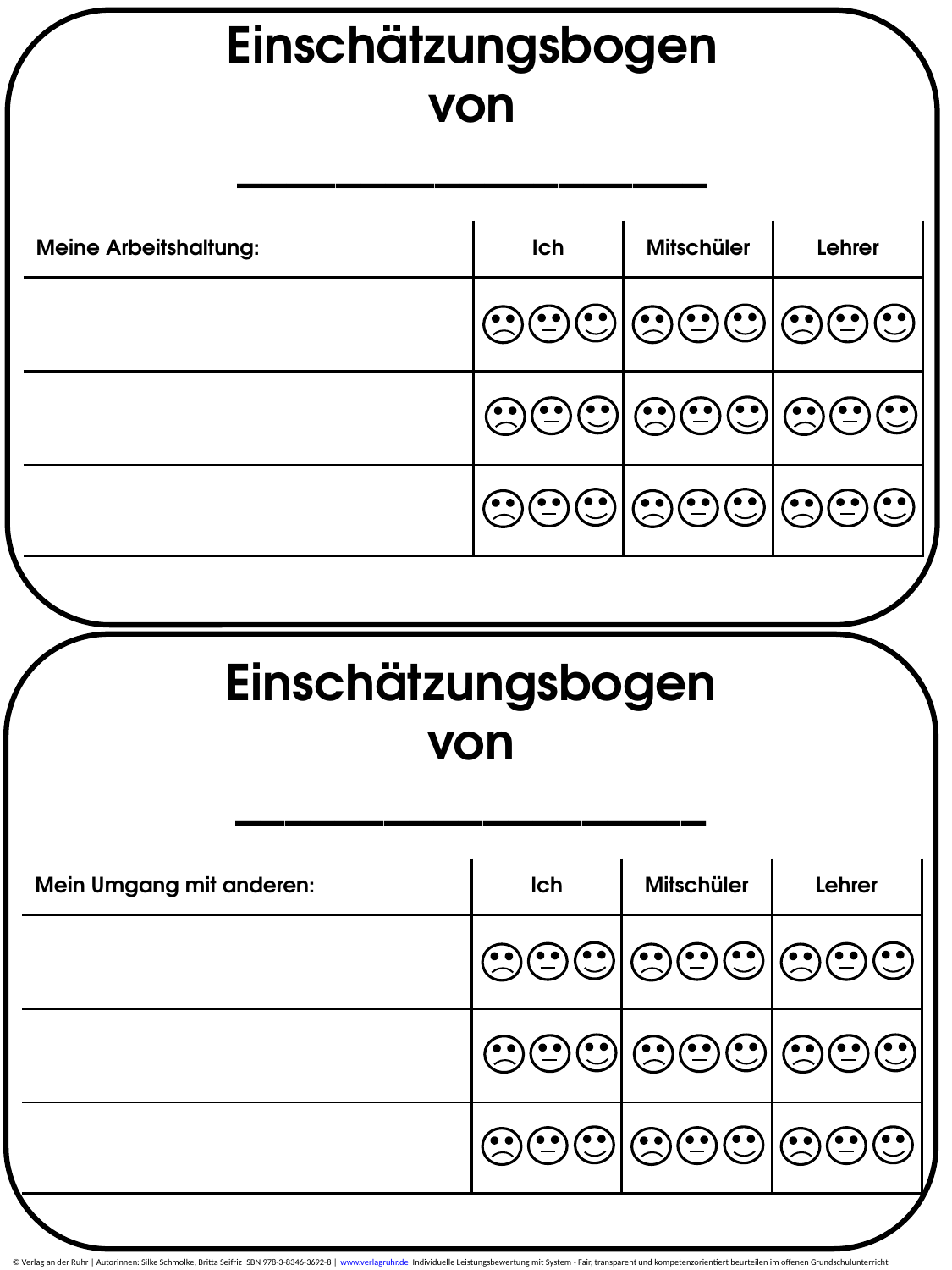

Einschätzungsbogen
von
____________________

| Meine Arbeitshaltung: | Ich | Mitschüler | Lehrer |
| --- | --- | --- | --- |
|  |  |  |  |
|  |  |  |  |
|  |  |  |  |

Einschätzungsbogen
von
____________________
| Mein Umgang mit anderen: | Ich | Mitschüler | Lehrer |
| --- | --- | --- | --- |
|  |  |  |  |
|  |  |  |  |
|  |  |  |  |